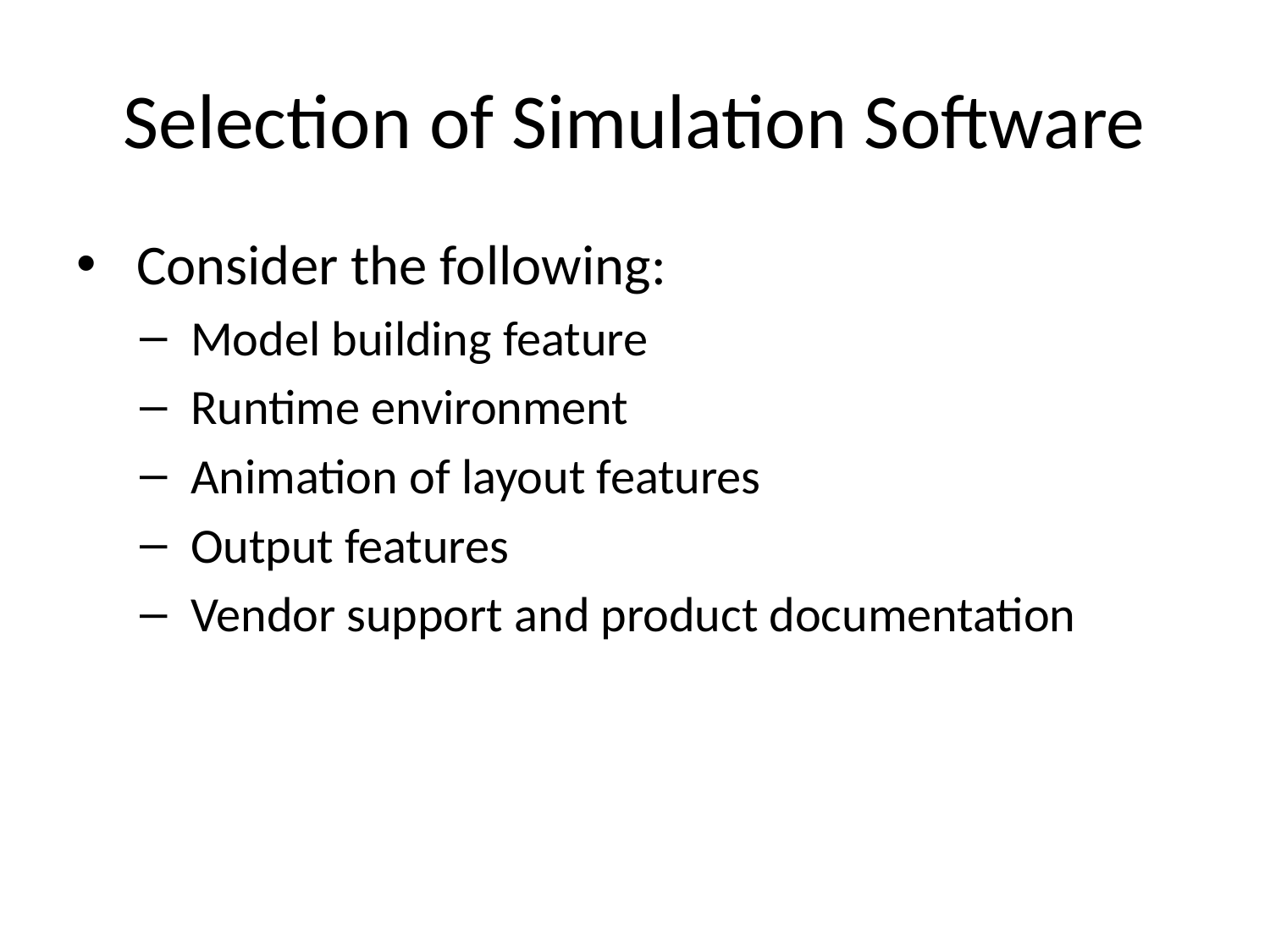

# Selection of Simulation Software
 Consider the following:
 Model building feature
 Runtime environment
 Animation of layout features
 Output features
 Vendor support and product documentation